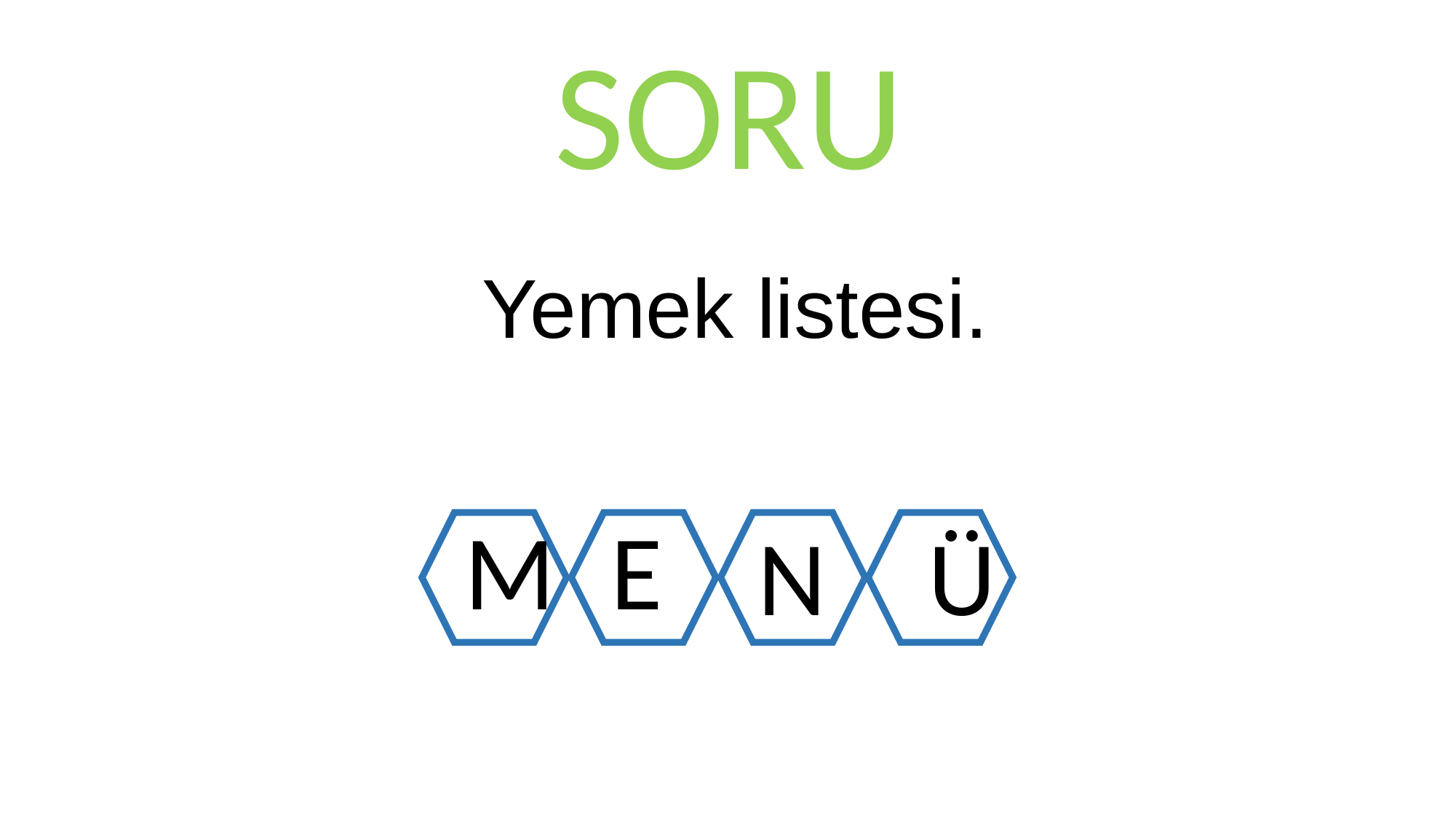

SORU
Yemek listesi.
M
E
N
Ü